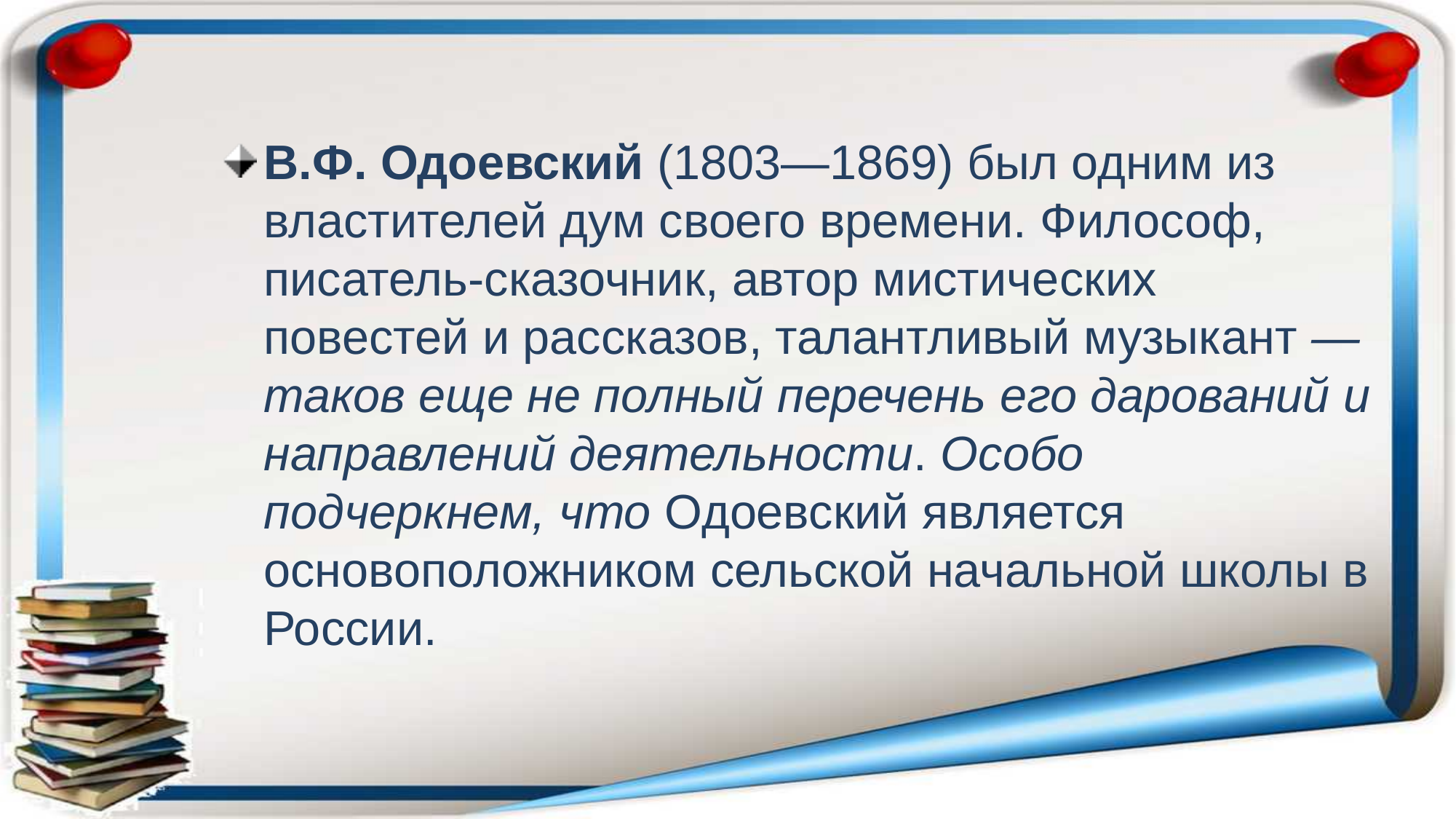

В.Ф. Одоевский (1803—1869) был одним из властителей дум своего времени. Философ, писатель-сказочник, автор мистиче­ских повестей и рассказов, талантливый музыкант — таков еще не полный перечень его дарований и направлений деятельности. Особо подчеркнем, что Одоевский является основоположником сельской начальной школы в России.